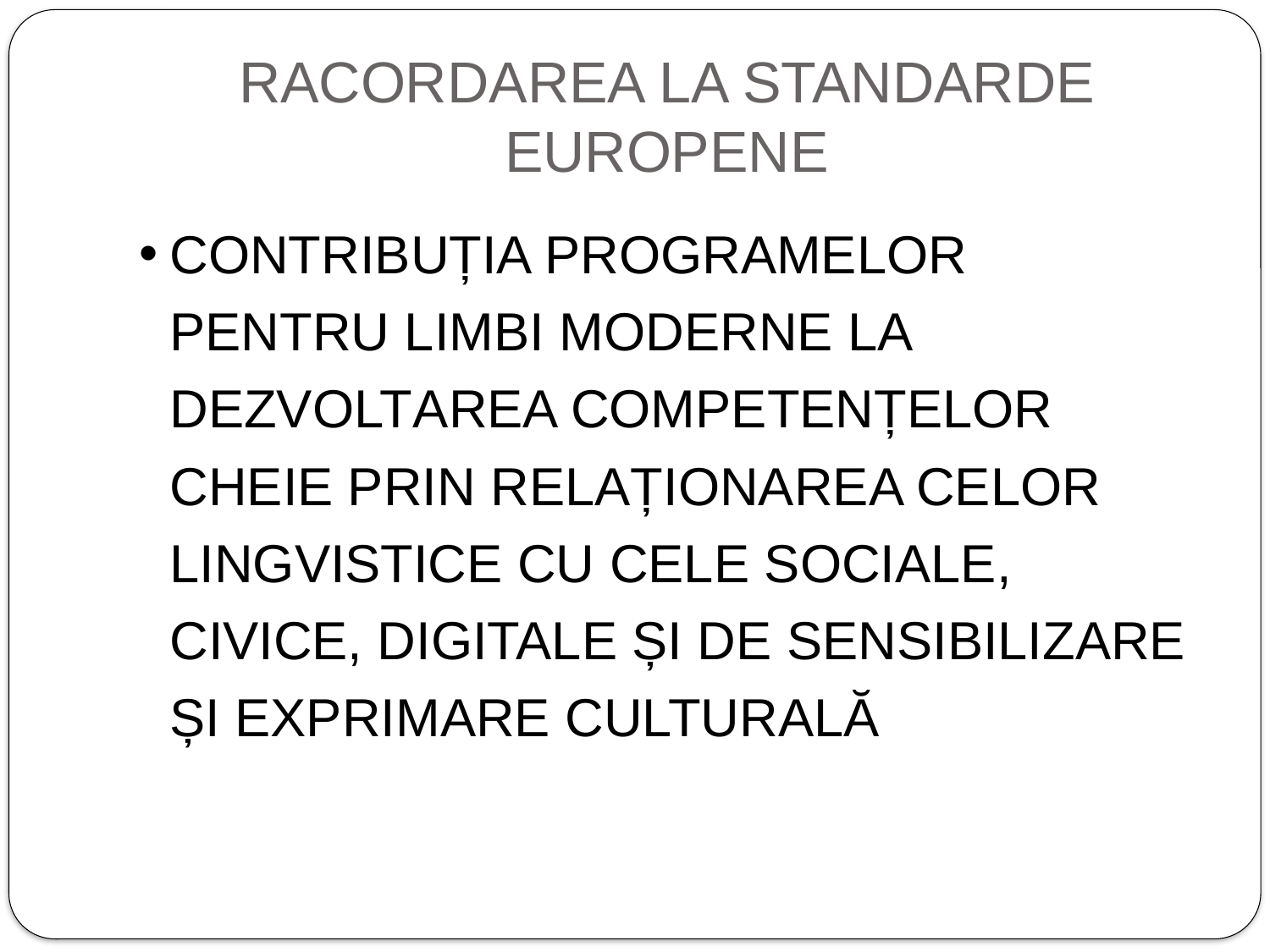

# RACORDAREA LA STANDARDE EUROPENE
Contribuția programelor pentru limbi moderne la dezvoltarea competențelor cheie prin relaționarea celor lingvistice cu cele sociale, civice, digitale și de sensibilizare și exprimare culturală